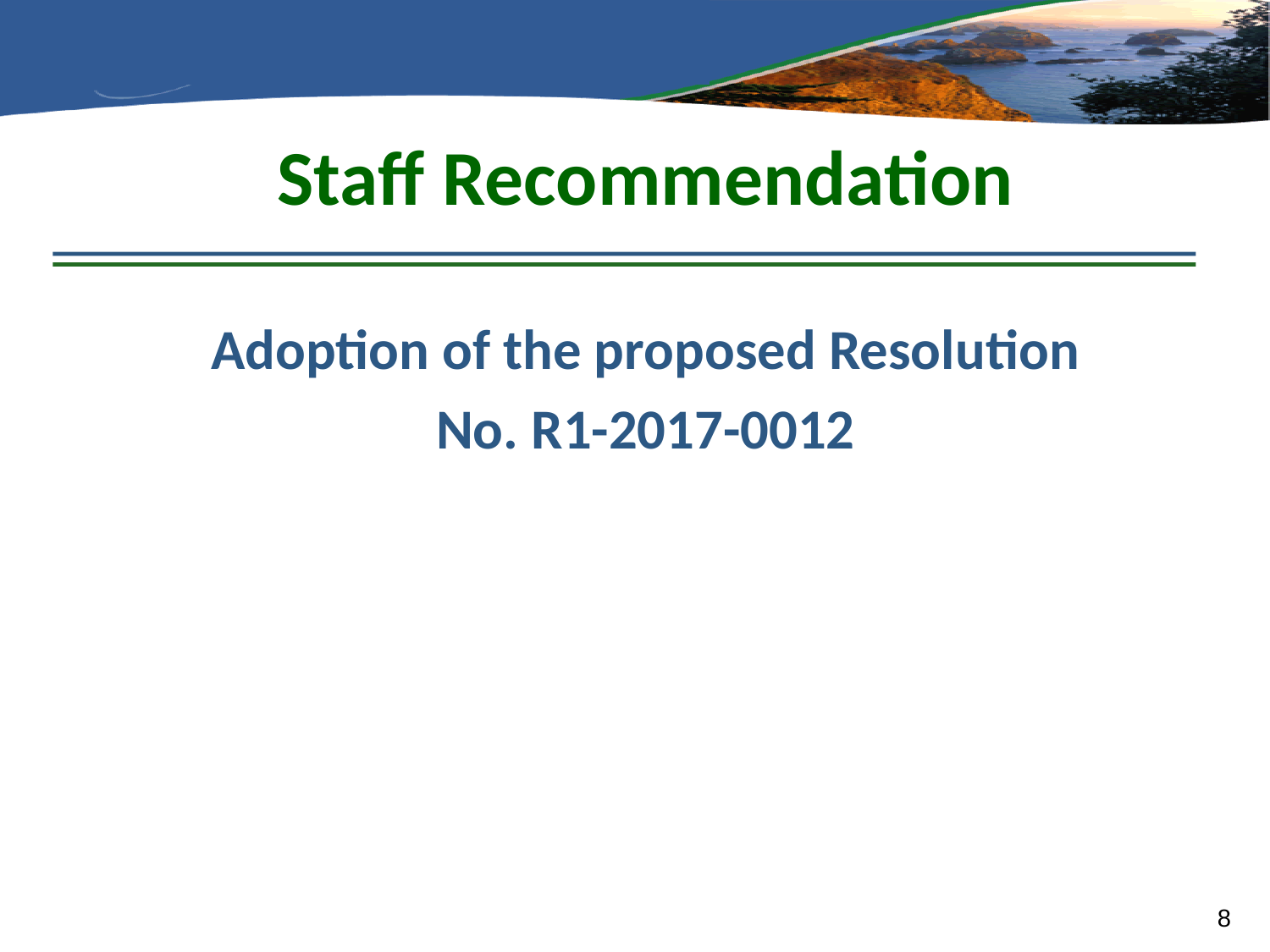

# Staff Recommendation

Adoption of the proposed Resolution
No. R1-2017-0012
8